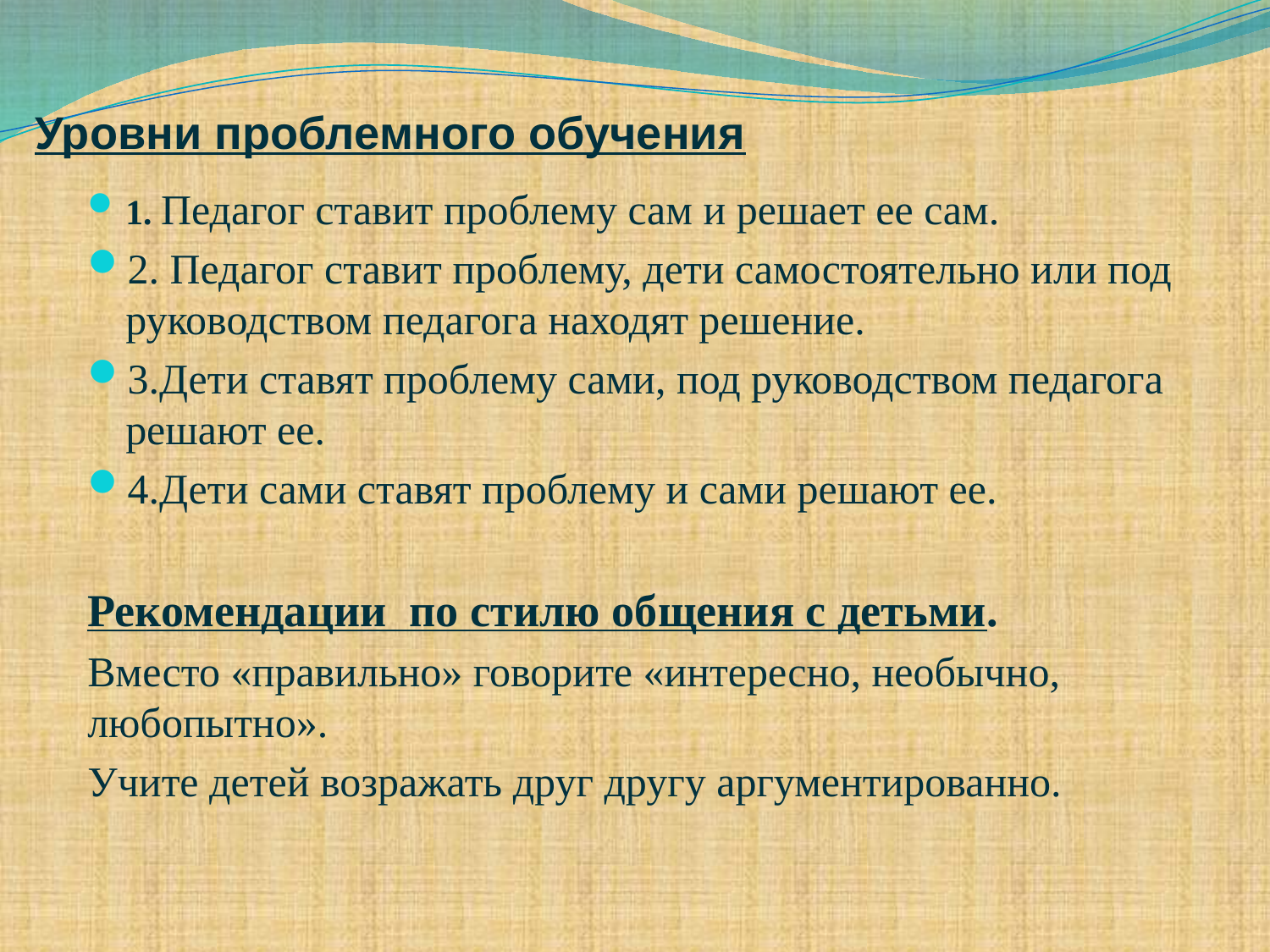

# Уровни проблемного обучения
1. Педагог ставит проблему сам и решает ее сам.
2. Педагог ставит проблему, дети самостоятельно или под руководством педагога находят решение.
3.Дети ставят проблему сами, под руководством педагога решают ее.
4.Дети сами ставят проблему и сами решают ее.

Рекомендации  по стилю общения с детьми.
Вместо «правильно» говорите «интересно, необычно, любопытно».
Учите детей возражать друг другу аргументированно.